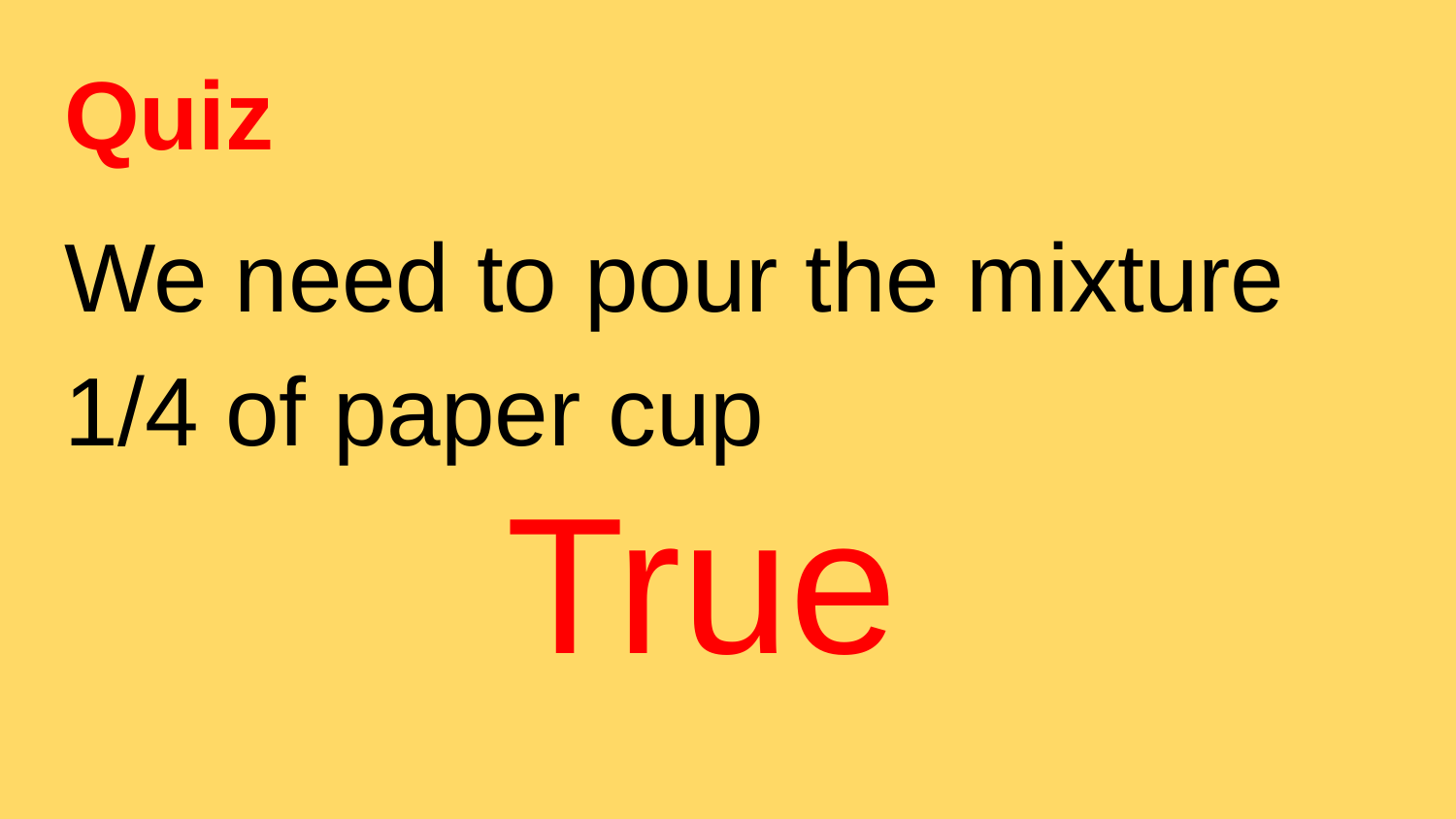

# Quiz
We need to pour the mixture 1/4 of paper cup
 True